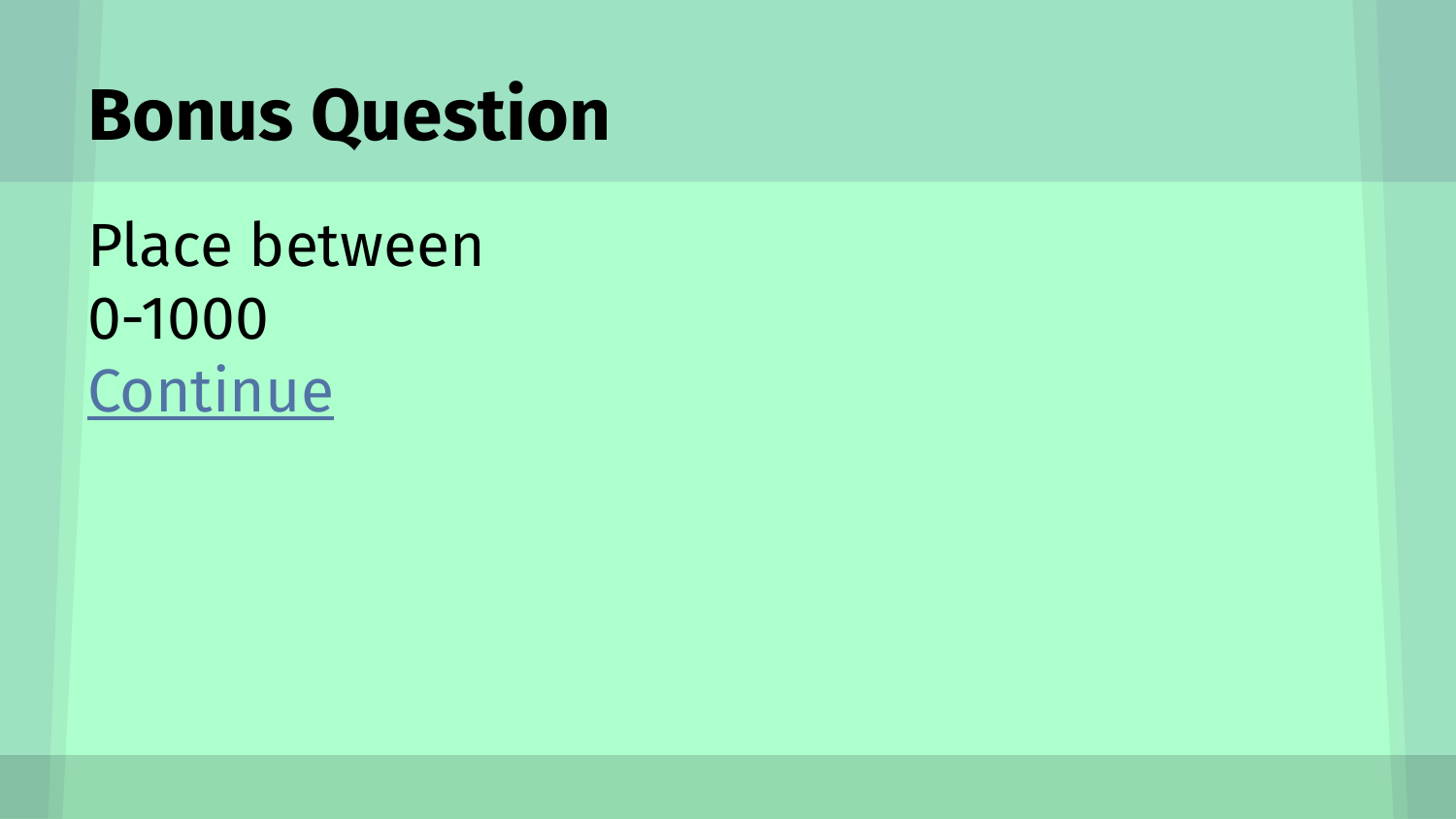

# Bonus Question
Place between
0-1000
Continue